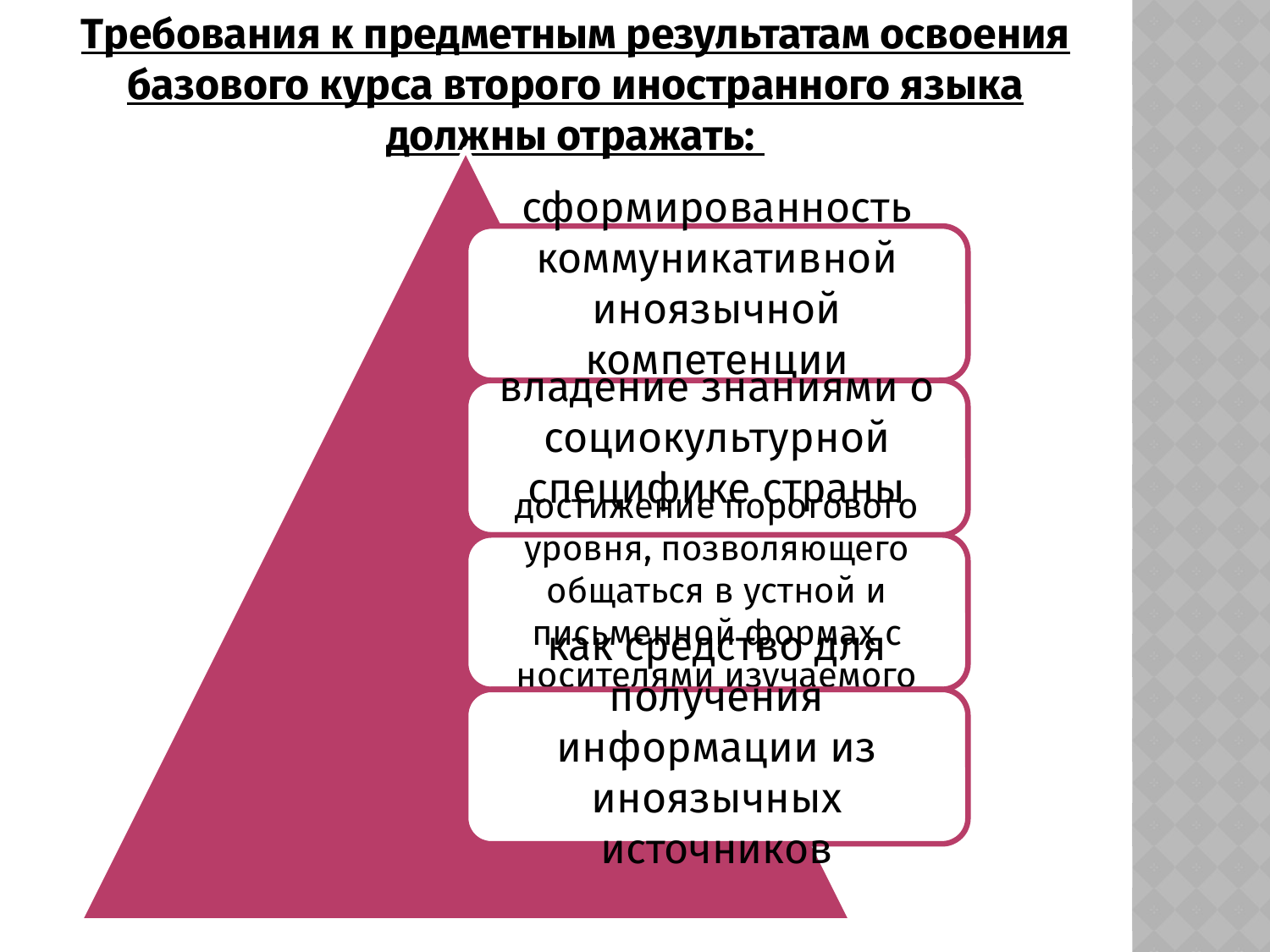

Требования к предметным результатам освоения базового курса второго иностранного языка должны отражать:
сформированность коммуникативной иноязычной компетенции
владение знаниями о социокультурной специфике страны